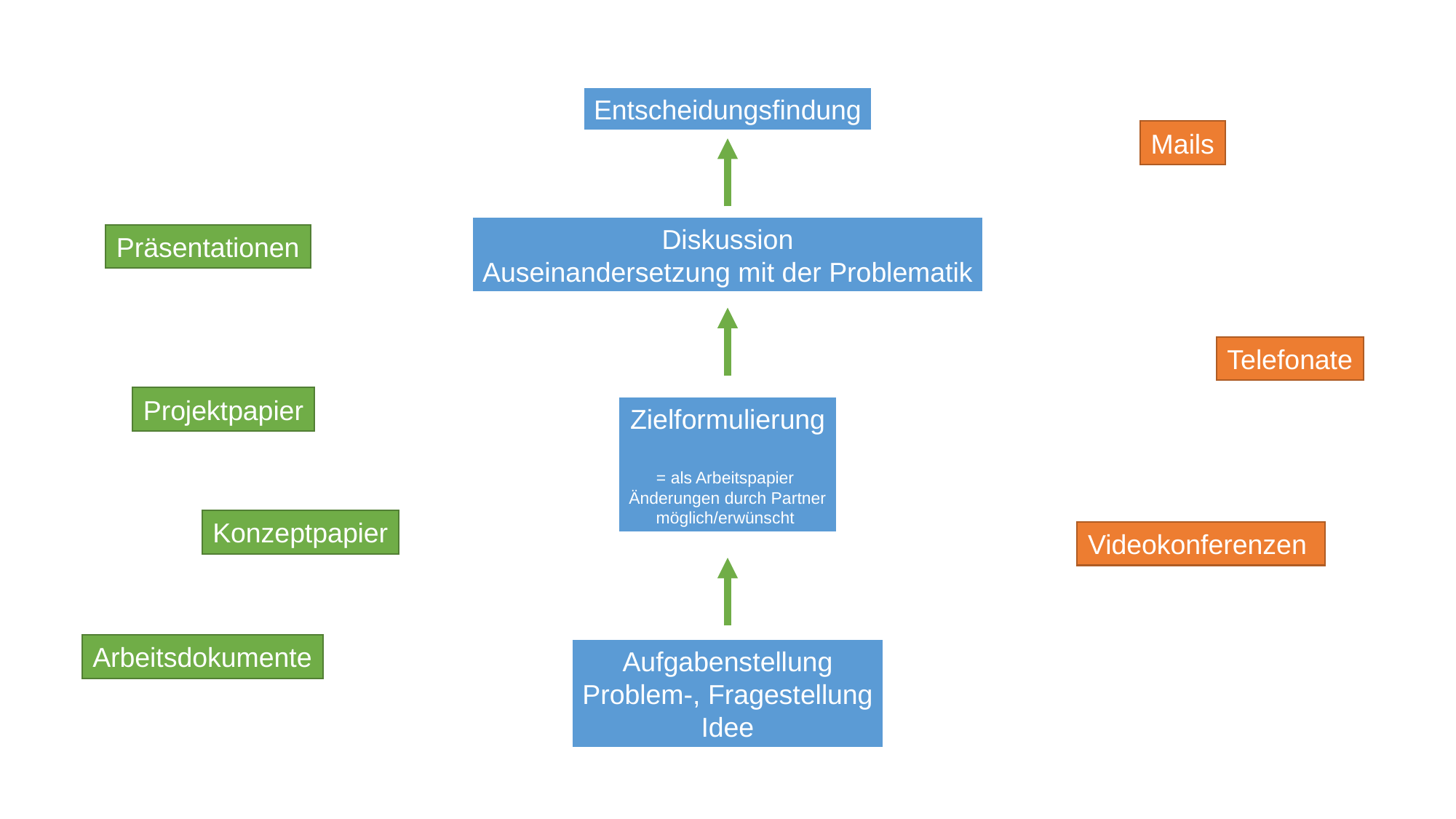

Entscheidungsfindung
Mails
Diskussion
Auseinandersetzung mit der Problematik
Präsentationen
Telefonate
Projektpapier
Zielformulierung

= als Arbeitspapier
Änderungen durch Partner
möglich/erwünscht
Konzeptpapier
Videokonferenzen
Arbeitsdokumente
Aufgabenstellung
Problem-, Fragestellung
Idee